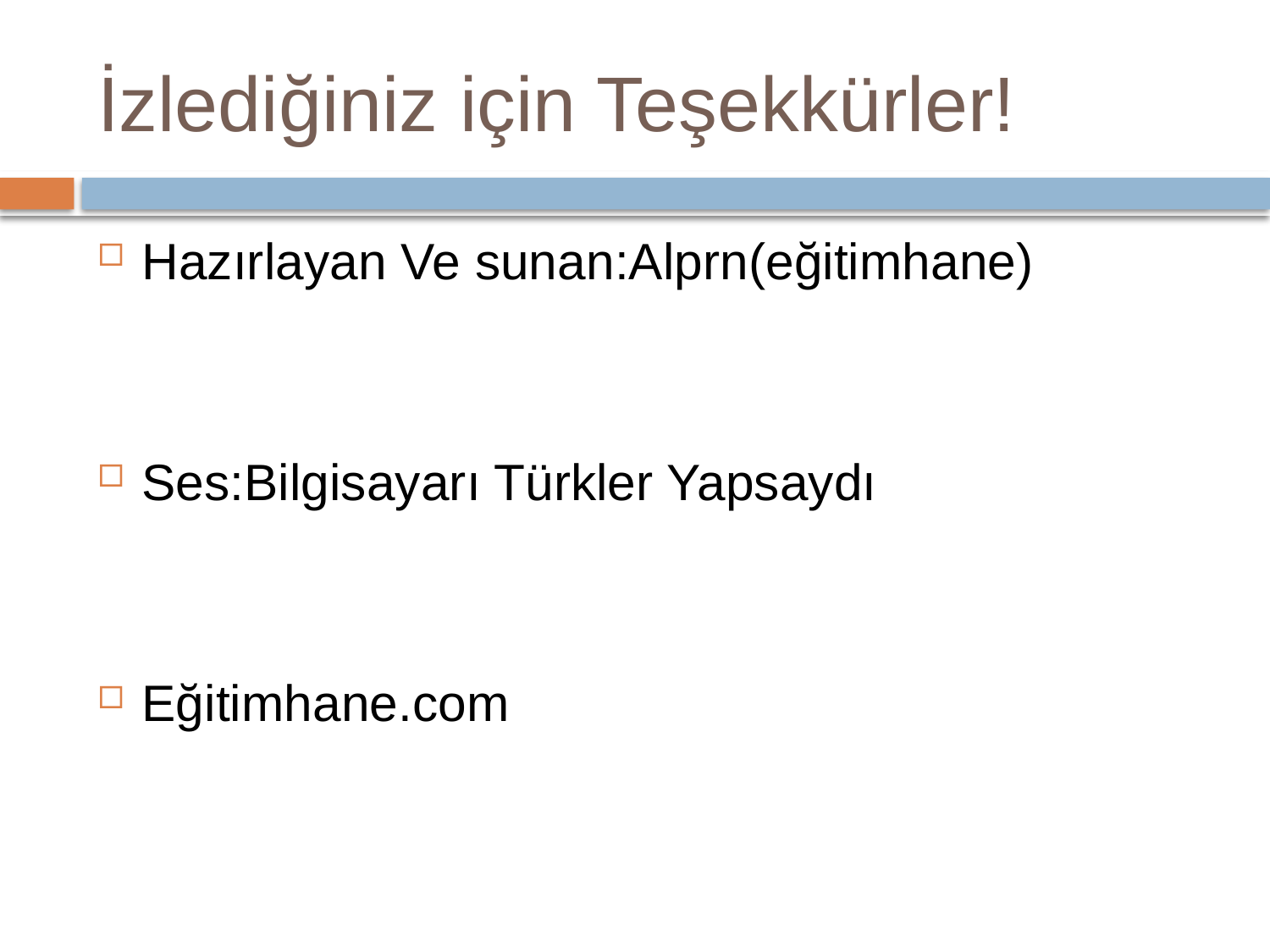

# İzlediğiniz için Teşekkürler!
Hazırlayan Ve sunan:Alprn(eğitimhane)

Ses:Bilgisayarı Türkler Yapsaydı

Eğitimhane.com